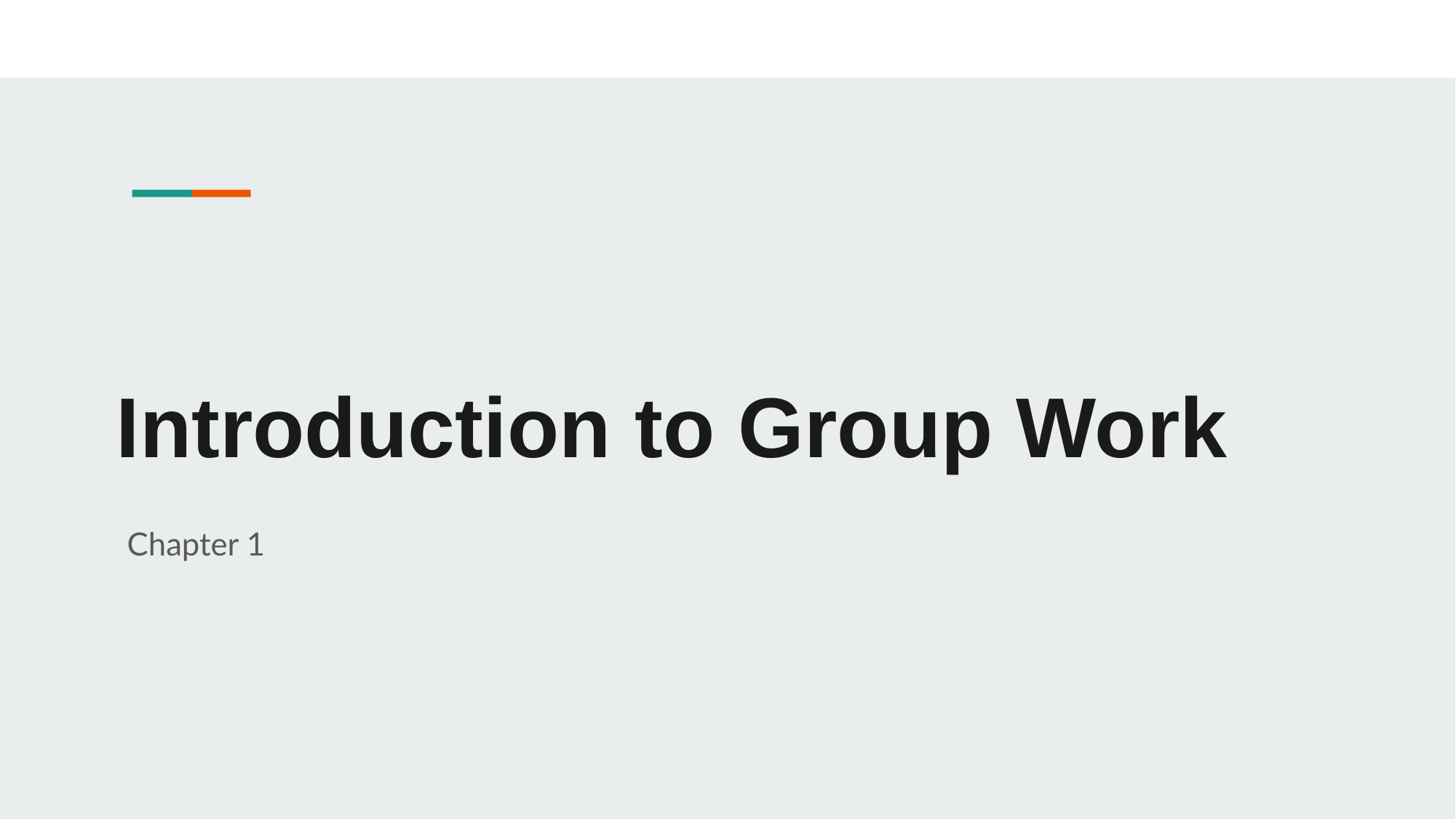

# Introduction to Group Work
Chapter 1